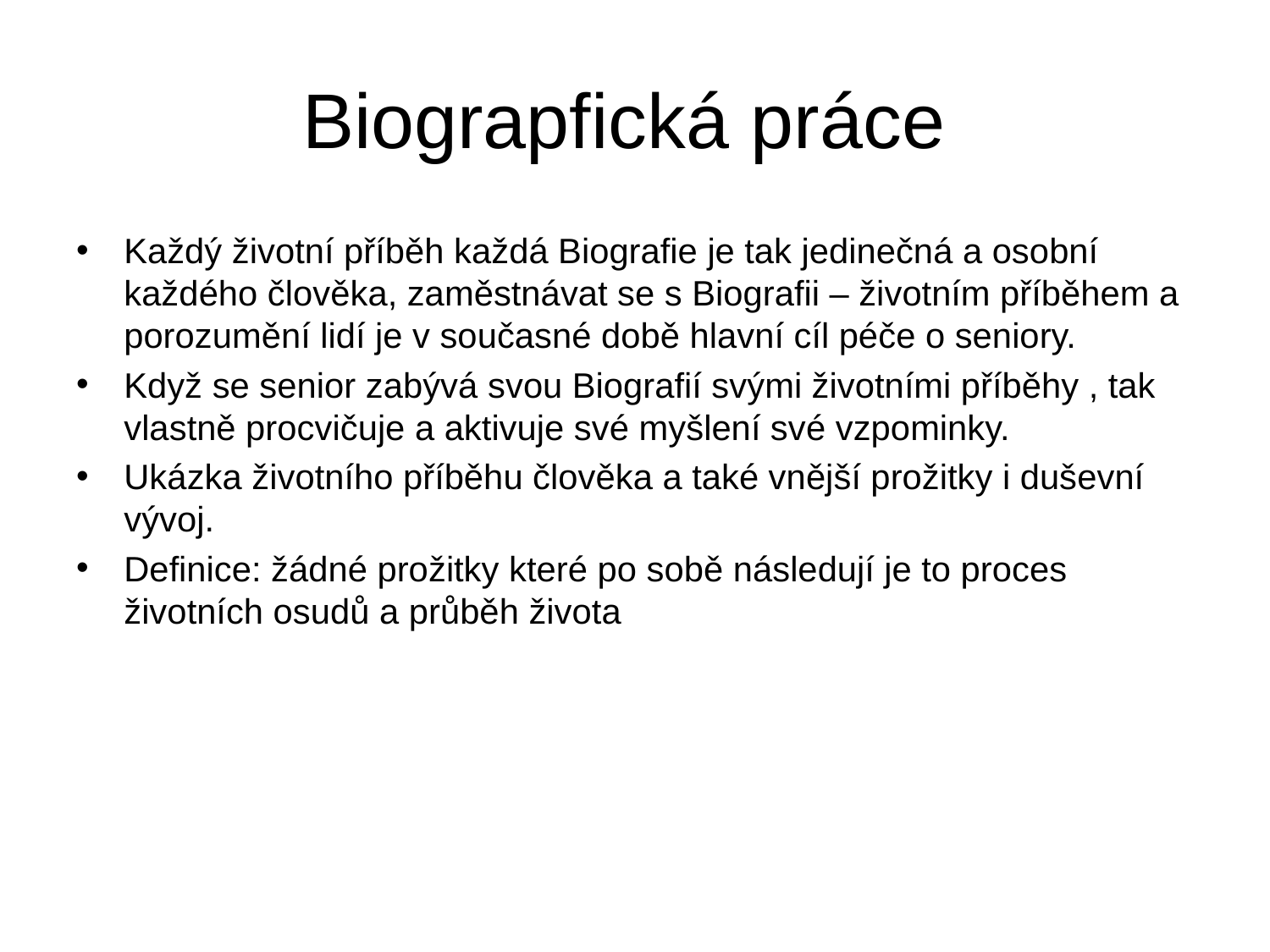

# Biograpfická práce
Každý životní příběh každá Biografie je tak jedinečná a osobní každého člověka, zaměstnávat se s Biografii – životním příběhem a porozumění lidí je v současné době hlavní cíl péče o seniory.
Když se senior zabývá svou Biografií svými životními příběhy , tak vlastně procvičuje a aktivuje své myšlení své vzpominky.
Ukázka životního příběhu člověka a také vnější prožitky i duševní vývoj.
Definice: žádné prožitky které po sobě následují je to proces životních osudů a průběh života